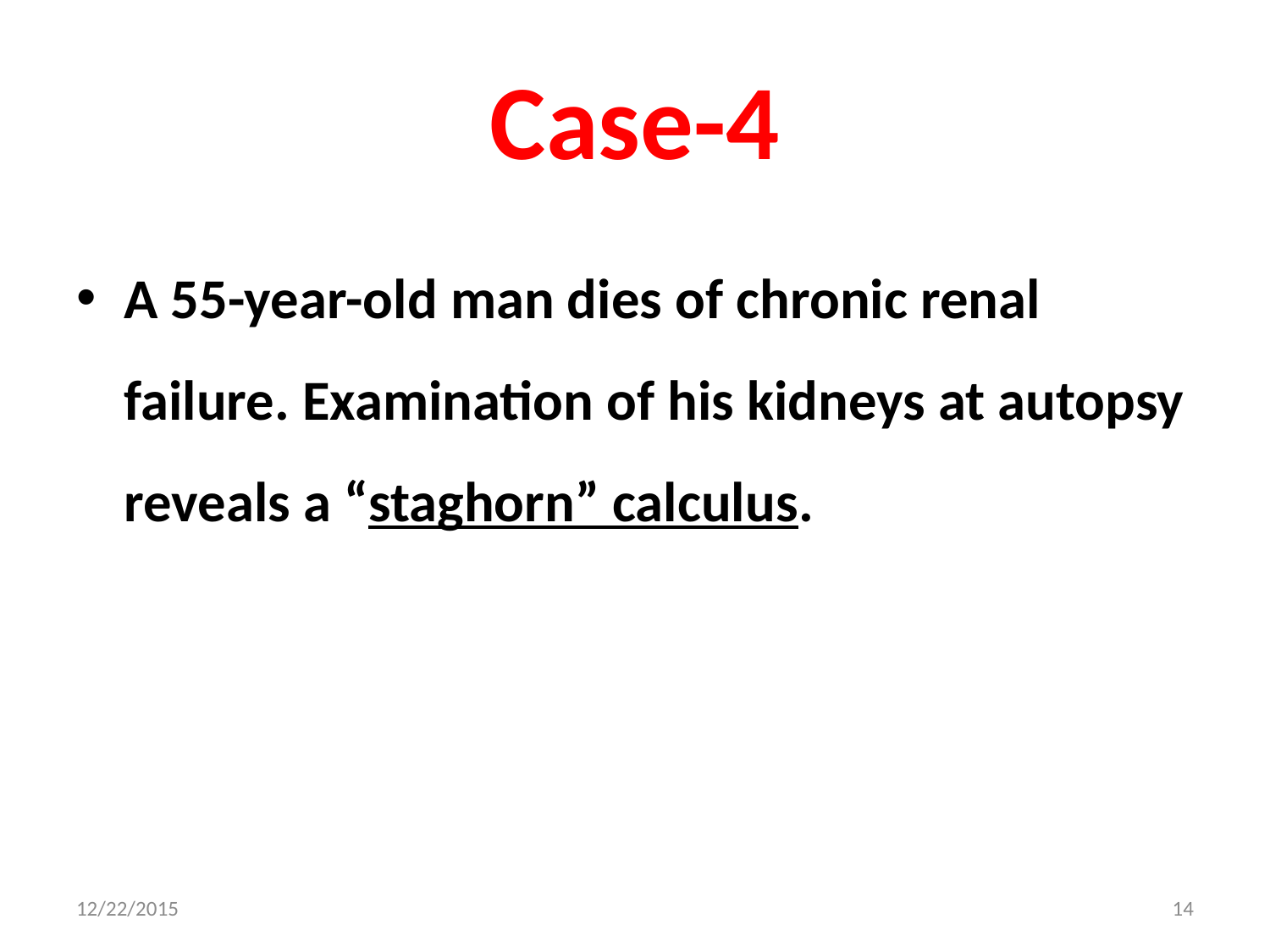

# Case-4
A 55-year-old man dies of chronic renal failure. Examination of his kidneys at autopsy reveals a “staghorn” calculus.
12/22/2015
14